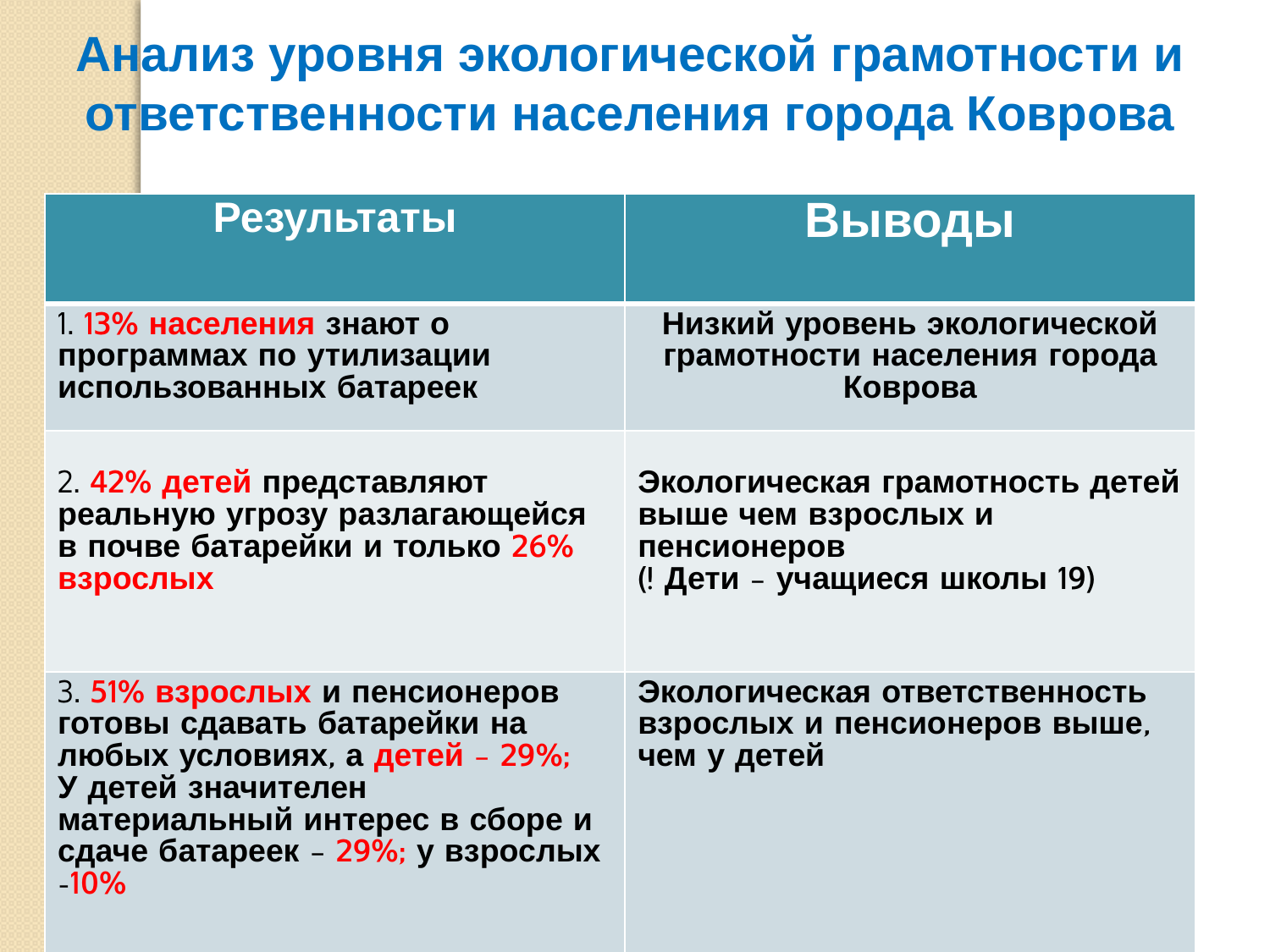

Анализ уровня экологической грамотности и ответственности населения города Коврова

| Результаты | Выводы |
| --- | --- |
| 1. 13% населения знают о программах по утилизации использованных батареек | Низкий уровень экологической грамотности населения города Коврова |
| 2. 42% детей представляют реальную угрозу разлагающейся в почве батарейки и только 26% взрослых | Экологическая грамотность детей выше чем взрослых и пенсионеров (! Дети – учащиеся школы 19) |
| 3. 51% взрослых и пенсионеров готовы сдавать батарейки на любых условиях, а детей – 29%; У детей значителен материальный интерес в сборе и сдаче батареек – 29%; у взрослых -10% | Экологическая ответственность взрослых и пенсионеров выше, чем у детей |